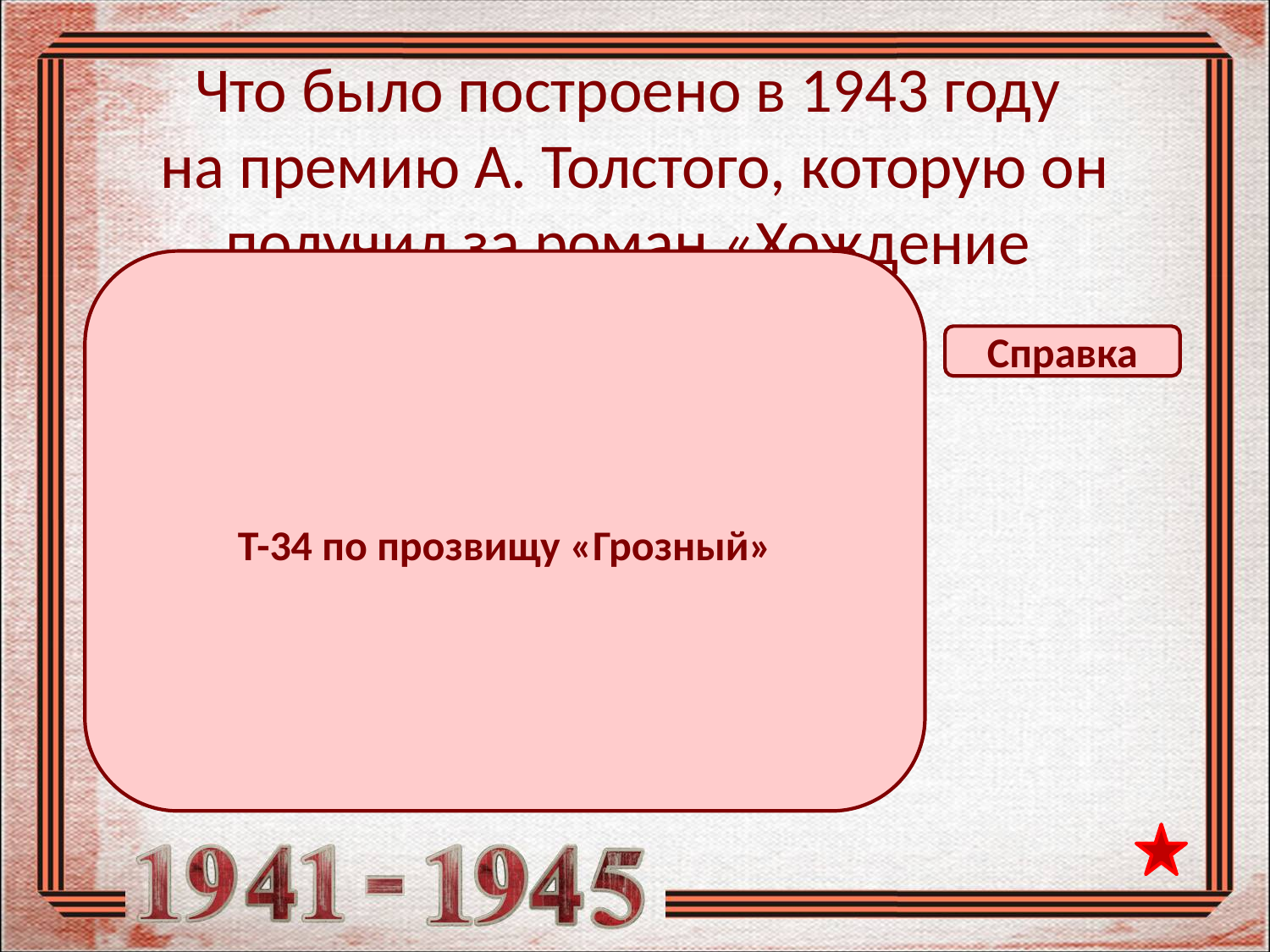

# Что было построено в 1943 году на премию А. Толстого, которую он получил за роман «Хождение по мукам»?
Т-34 по прозвищу «Грозный»
Справка
Самолёт
Дирижабль
Бронепоезд
Танк